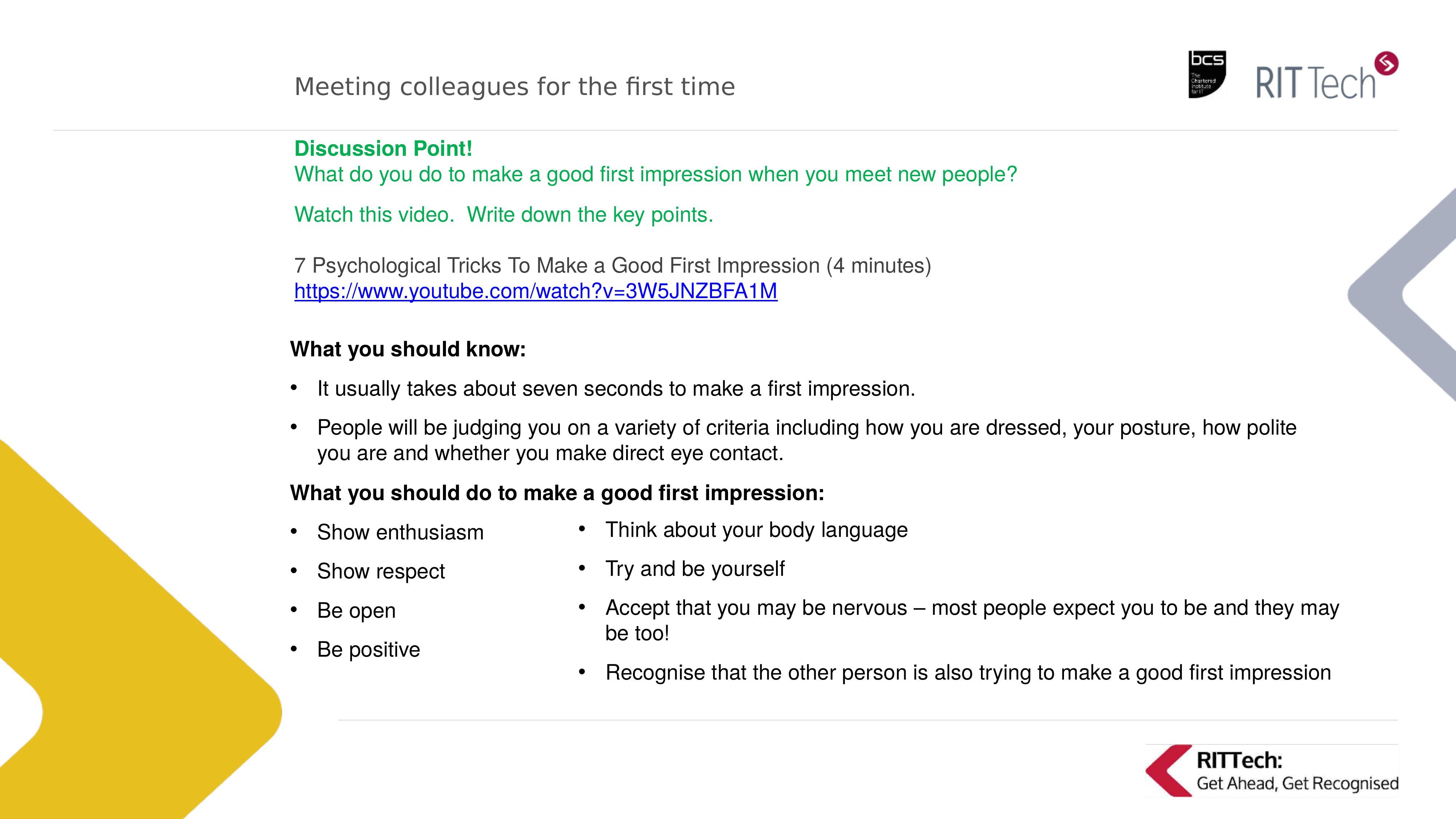

# Meeting colleagues for the first time
Discussion Point!
What do you do to make a good first impression when you meet new people?
Watch this video.  Write down the key points.

7 Psychological Tricks To Make a Good First Impression (4 minutes)
https://www.youtube.com/watch?v=3W5JNZBFA1M

What you should know:
It usually takes about seven seconds to make a first impression.
People will be judging you on a variety of criteria including how you are dressed, your posture, how polite you are and whether you make direct eye contact.

What you should do to make a good first impression:
Show enthusiasm
Show respect
Be open
Be positive

Think about your body language
Try and be yourself
Accept that you may be nervous – most people expect you to be and they may be too!
Recognise that the other person is also trying to make a good first impression